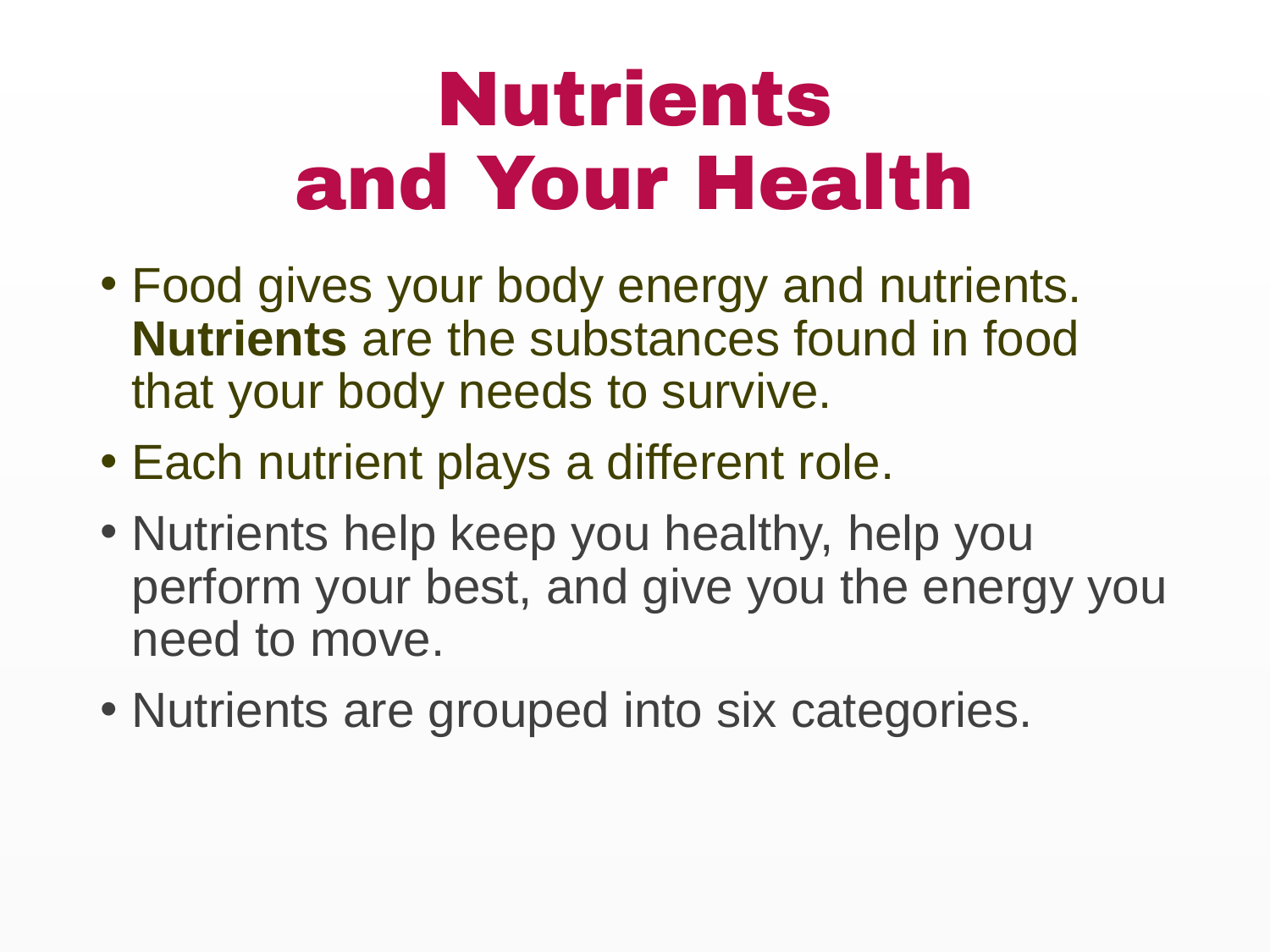

# Nutrients and Your Health
Food gives your body energy and nutrients. Nutrients are the substances found in food that your body needs to survive.
Each nutrient plays a different role.
Nutrients help keep you healthy, help you perform your best, and give you the energy you need to move.
Nutrients are grouped into six categories.